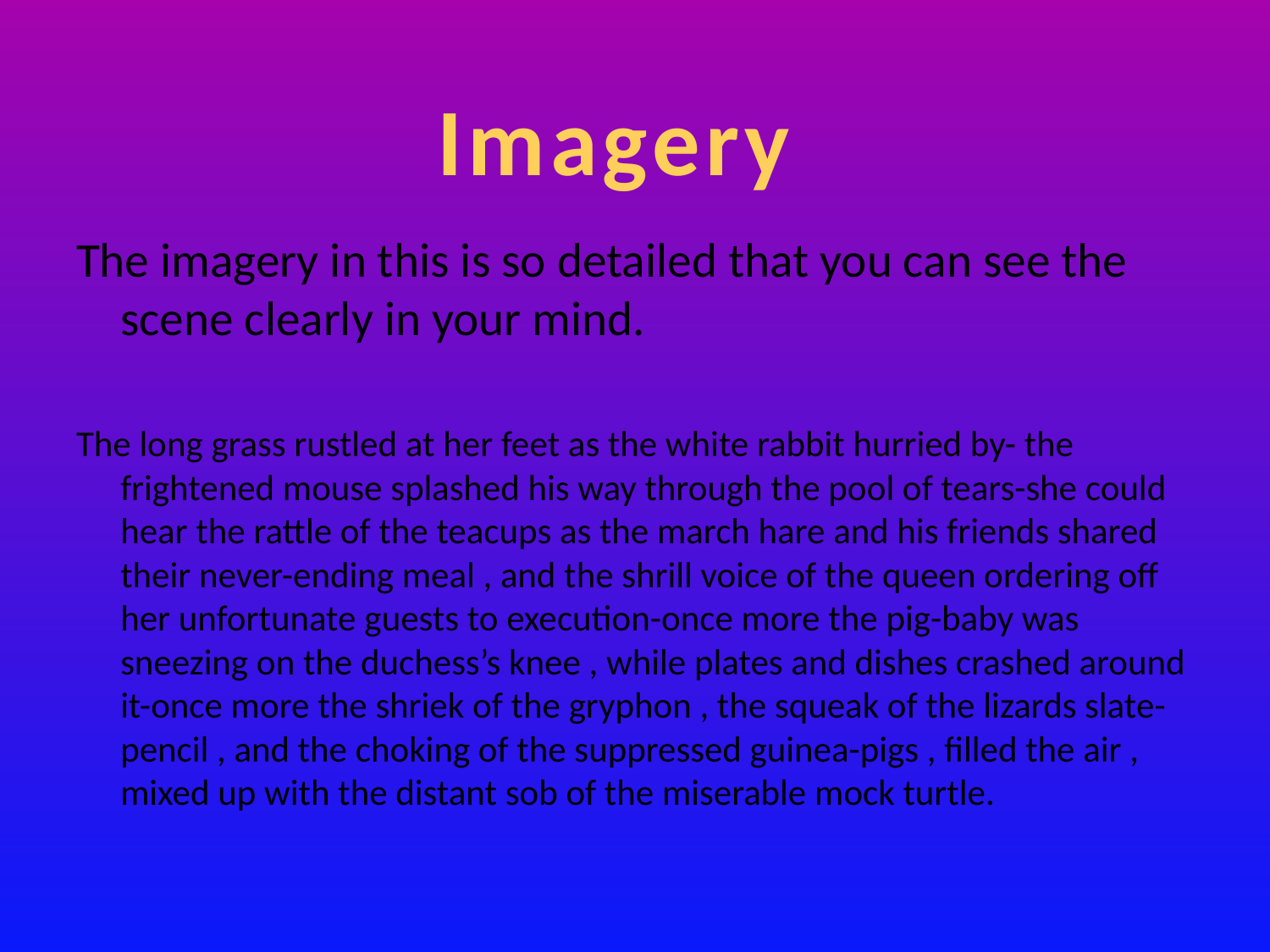

#
Imagery
The imagery in this is so detailed that you can see the scene clearly in your mind.

The long grass rustled at her feet as the white rabbit hurried by- the frightened mouse splashed his way through the pool of tears-she could hear the rattle of the teacups as the march hare and his friends shared their never-ending meal , and the shrill voice of the queen ordering off her unfortunate guests to execution-once more the pig-baby was sneezing on the duchess’s knee , while plates and dishes crashed around it-once more the shriek of the gryphon , the squeak of the lizards slate-pencil , and the choking of the suppressed guinea-pigs , filled the air , mixed up with the distant sob of the miserable mock turtle.